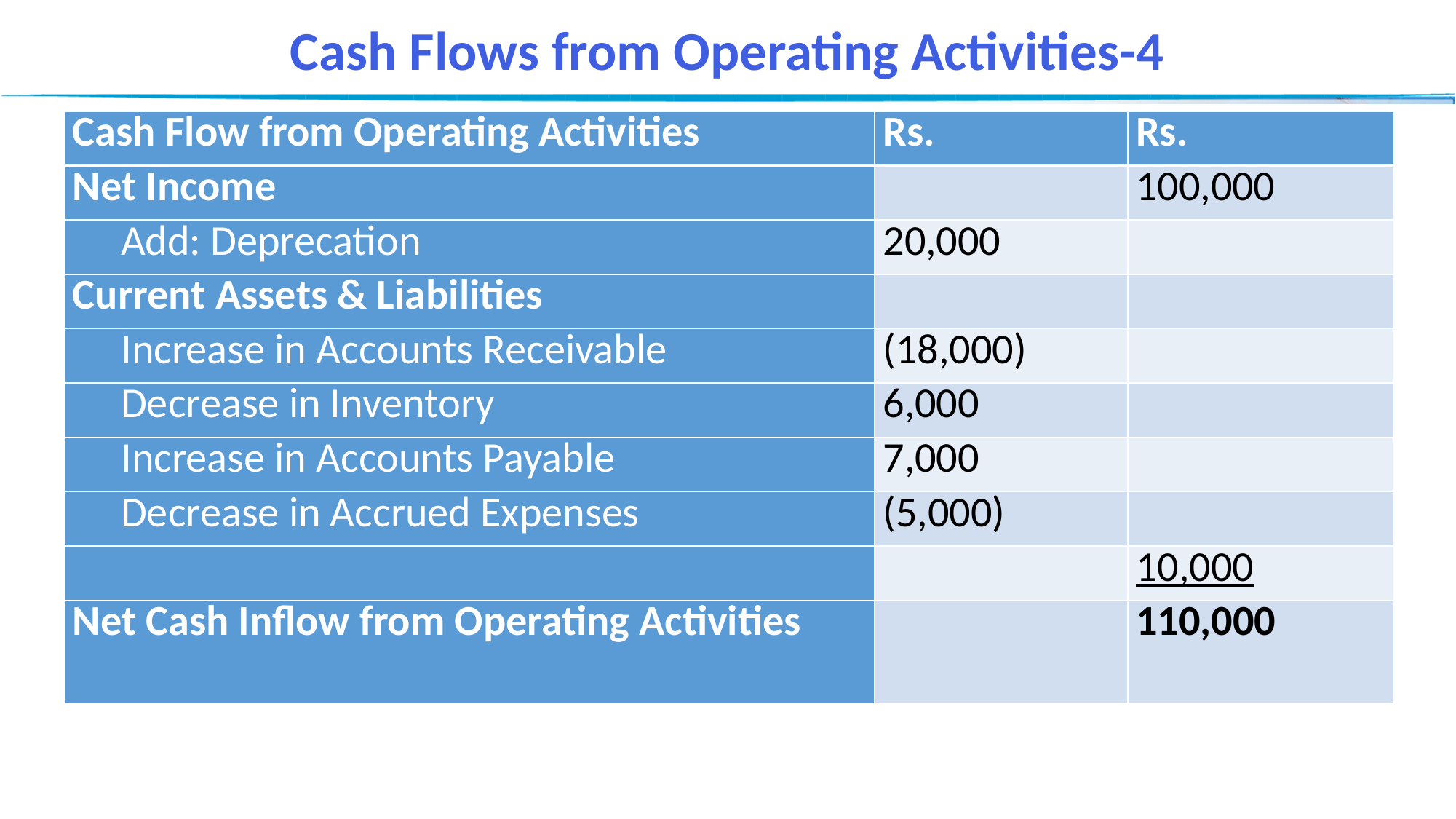

Cash Flows from Operating Activities-4

| Cash Flow from Operating Activities | Rs. | Rs. |
| --- | --- | --- |
| Net Income |  | 100,000 |
| Add: Deprecation | 20,000 |  |
| Current Assets & Liabilities |  |  |
| Increase in Accounts Receivable | (18,000) |  |
| Decrease in Inventory | 6,000 |  |
| Increase in Accounts Payable | 7,000 |  |
| Decrease in Accrued Expenses | (5,000) |  |
|  |  | 10,000 |
| Net Cash Inflow from Operating Activities |  | 110,000 |